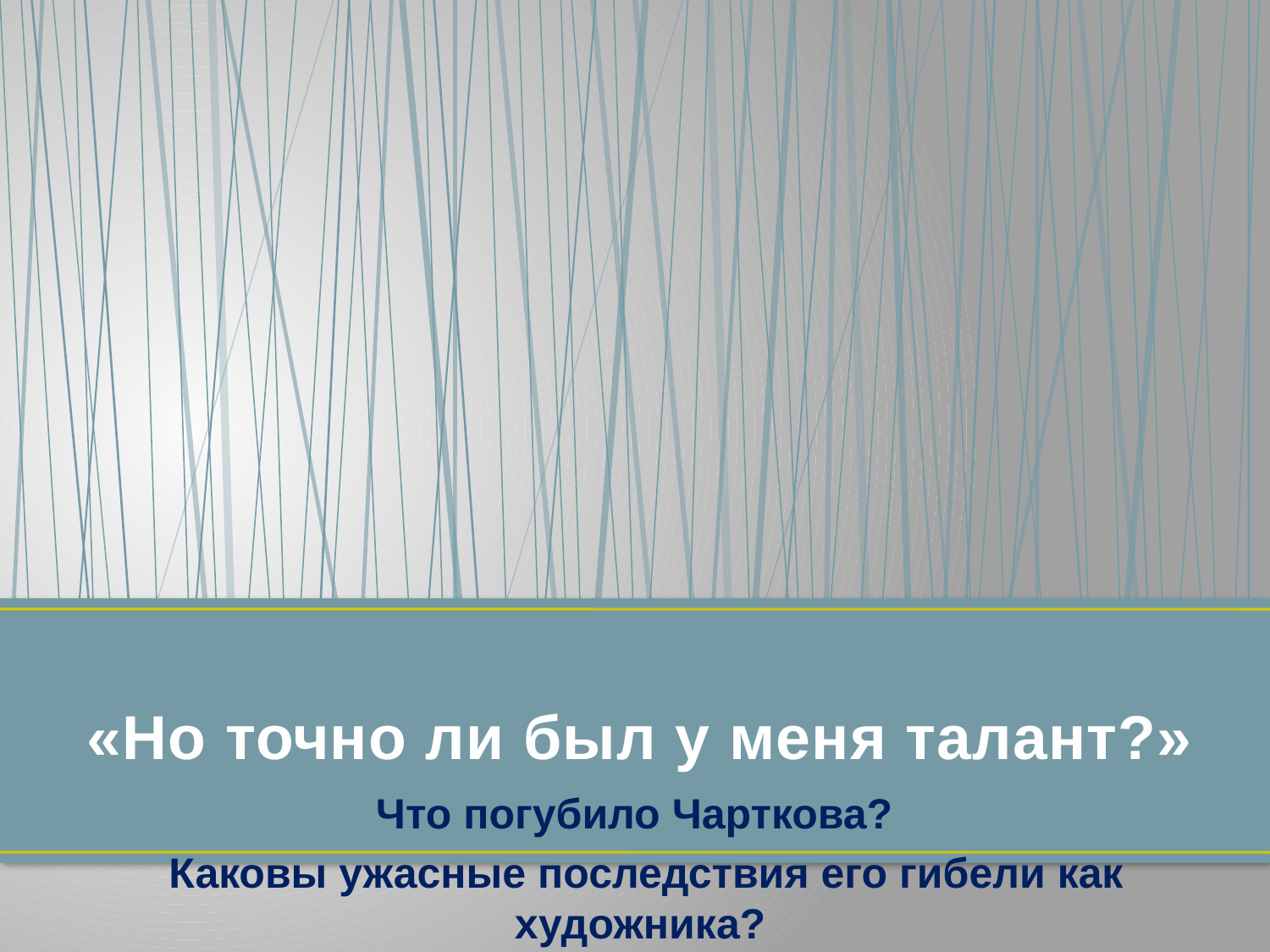

# «Но точно ли был у меня талант?»
Что погубило Чарткова?
 Каковы ужасные последствия его гибели как художника?